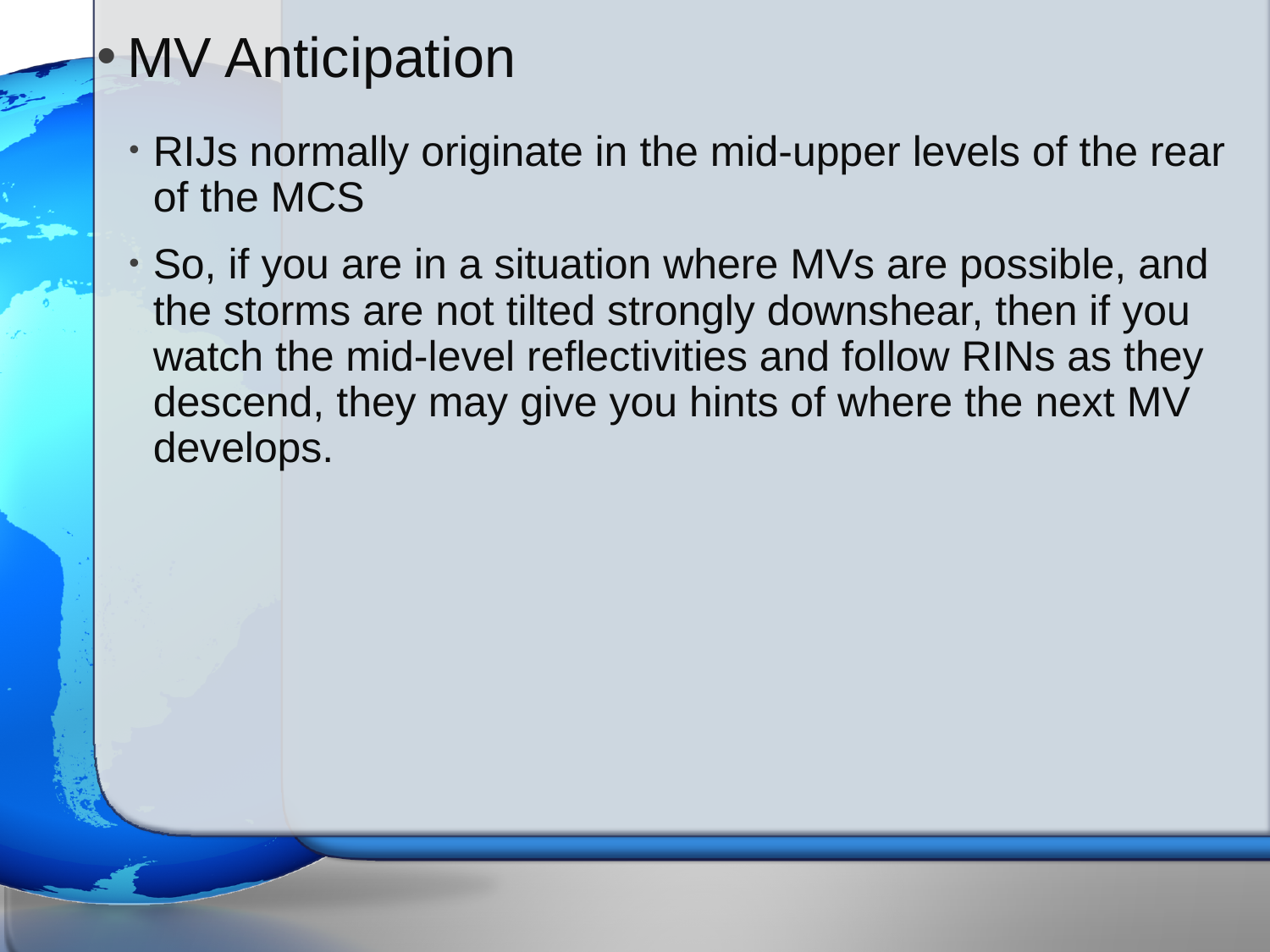

# MV Anticipation
RIJs normally originate in the mid-upper levels of the rear of the MCS
So, if you are in a situation where MVs are possible, and the storms are not tilted strongly downshear, then if you watch the mid-level reflectivities and follow RINs as they descend, they may give you hints of where the next MV develops.